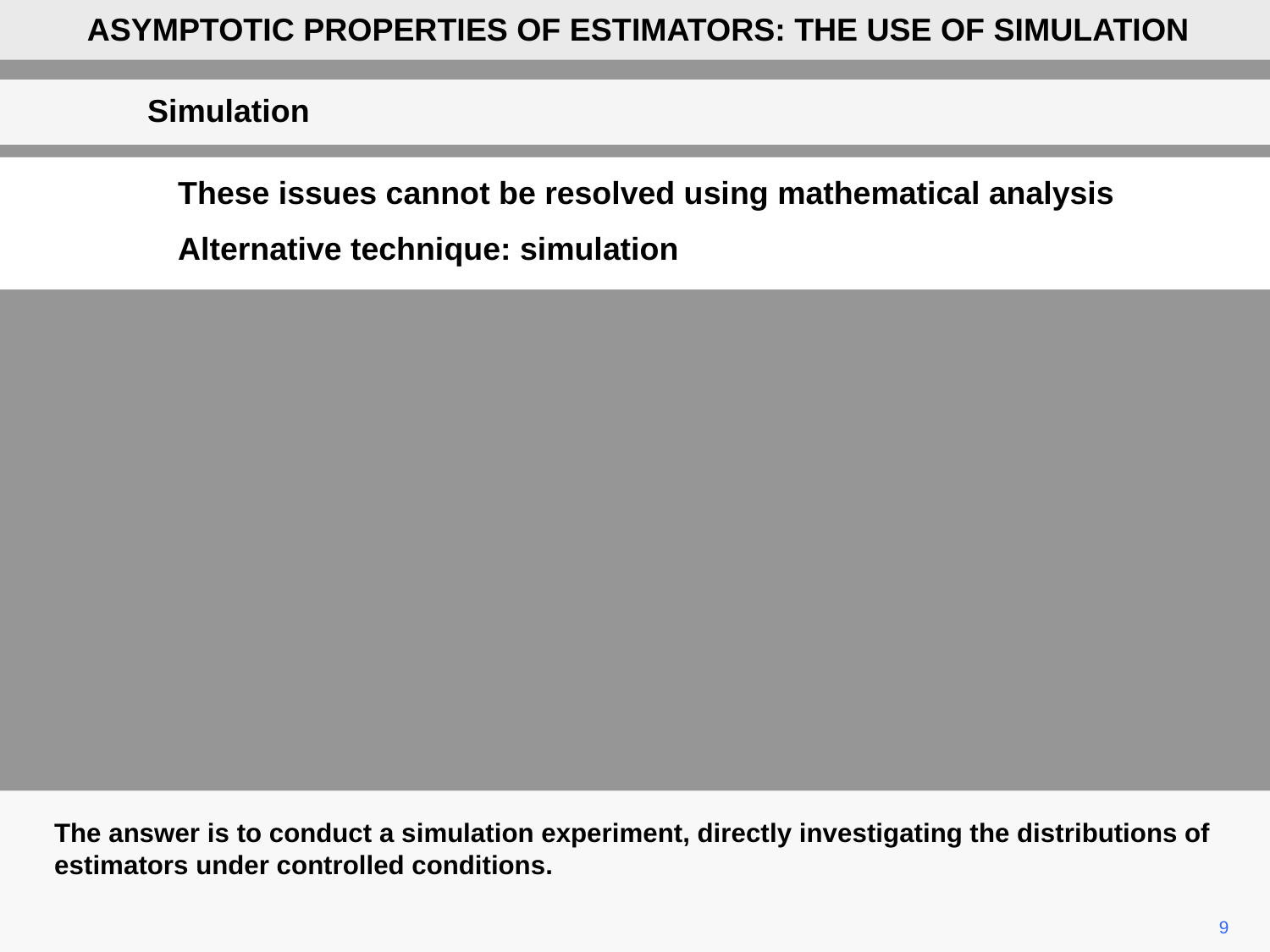

ASYMPTOTIC PROPERTIES OF ESTIMATORS: THE USE OF SIMULATION

Simulation

These issues cannot be resolved using mathematical analysis
Alternative technique: simulation

The answer is to conduct a simulation experiment, directly investigating the distributions of estimators under controlled conditions.
9